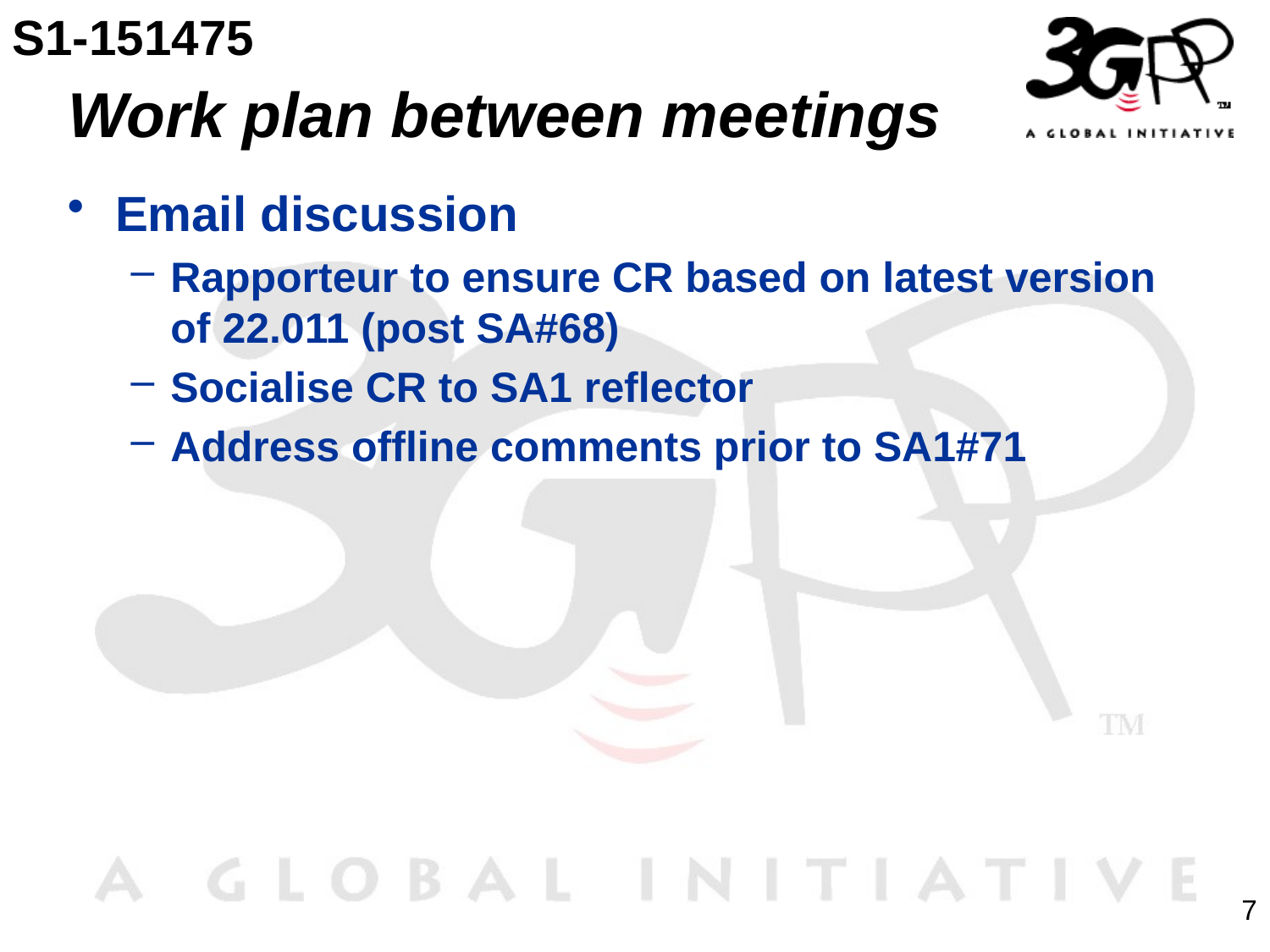

S1-151475
# Work plan between meetings
Email discussion
Rapporteur to ensure CR based on latest version of 22.011 (post SA#68)
Socialise CR to SA1 reflector
Address offline comments prior to SA1#71
7